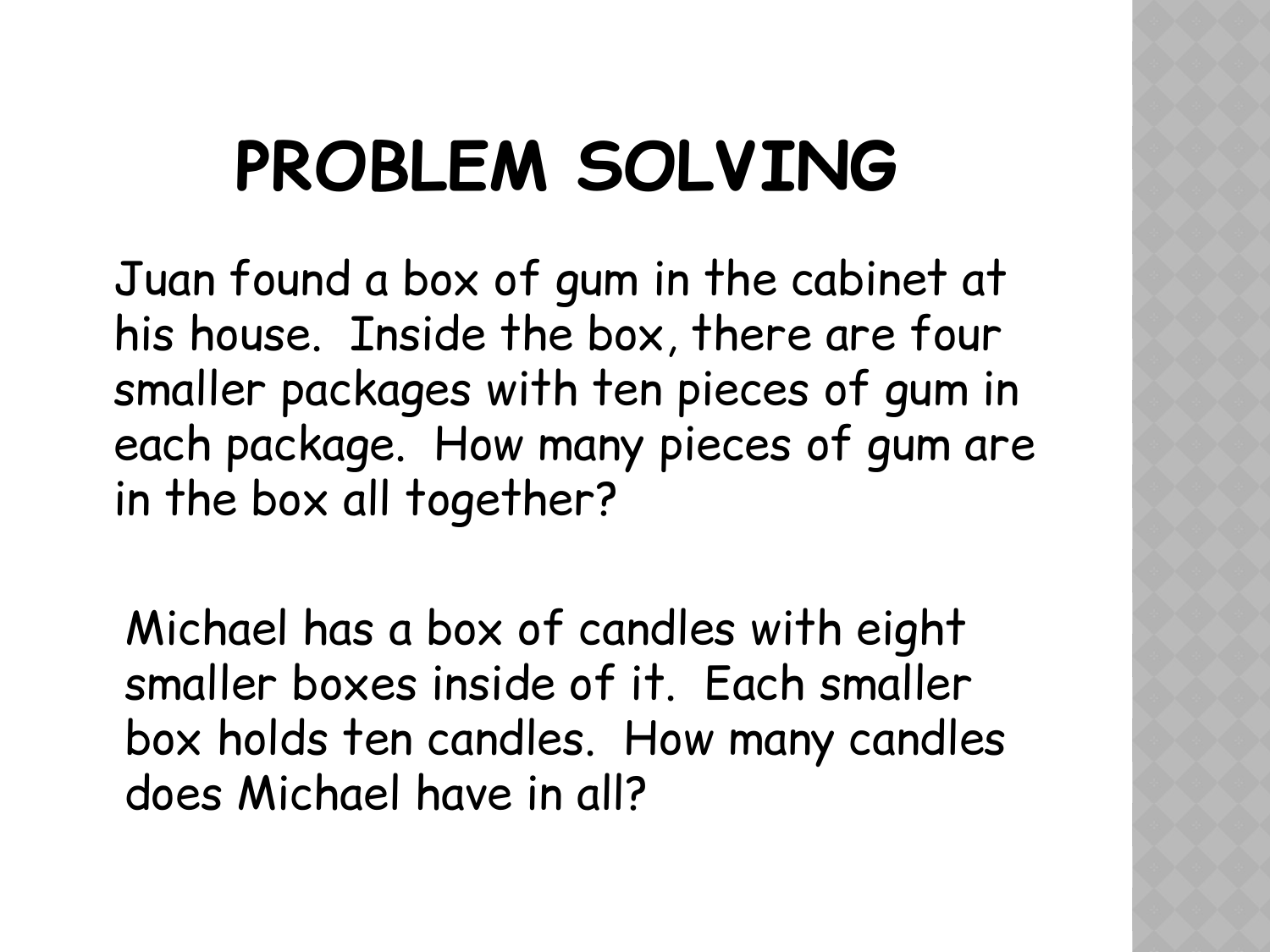

# Problem Solving
	Juan found a box of gum in the cabinet at his house.  Inside the box, there are four smaller packages with ten pieces of gum in each package.  How many pieces of gum are in the box all together?
	Michael has a box of candles with eight smaller boxes inside of it.  Each smaller box holds ten candles.  How many candles does Michael have in all?